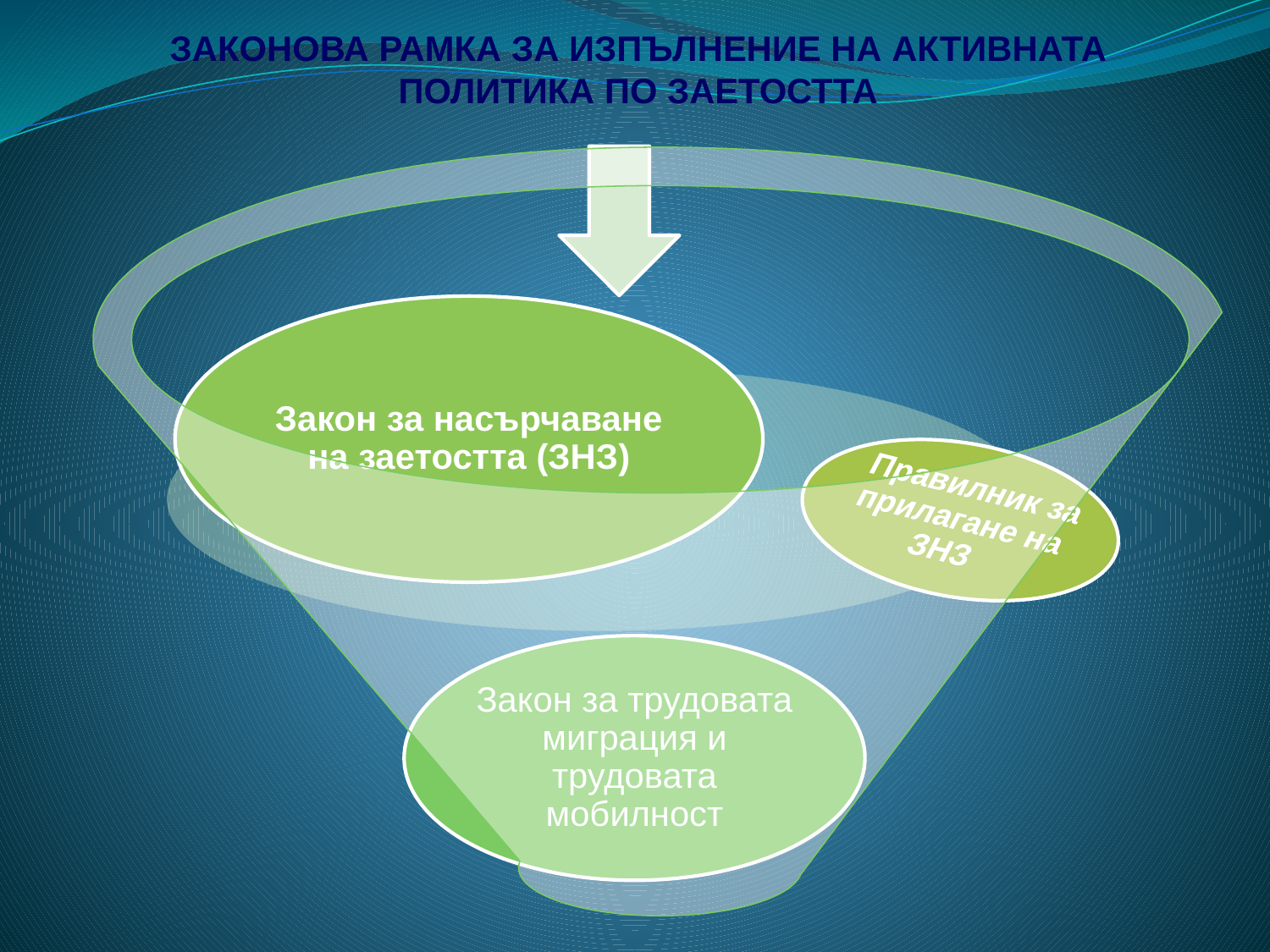

ЗАКОНОВА РАМКА ЗА ИЗПЪЛНЕНИЕ НА АКТИВНАТА ПОЛИТИКА ПО ЗАЕТОСТТА

Закон за трудовата миграция и трудовата мобилност
Закон за насърчаване на заетостта (ЗНЗ)
Правилник за прилагане на ЗНЗ